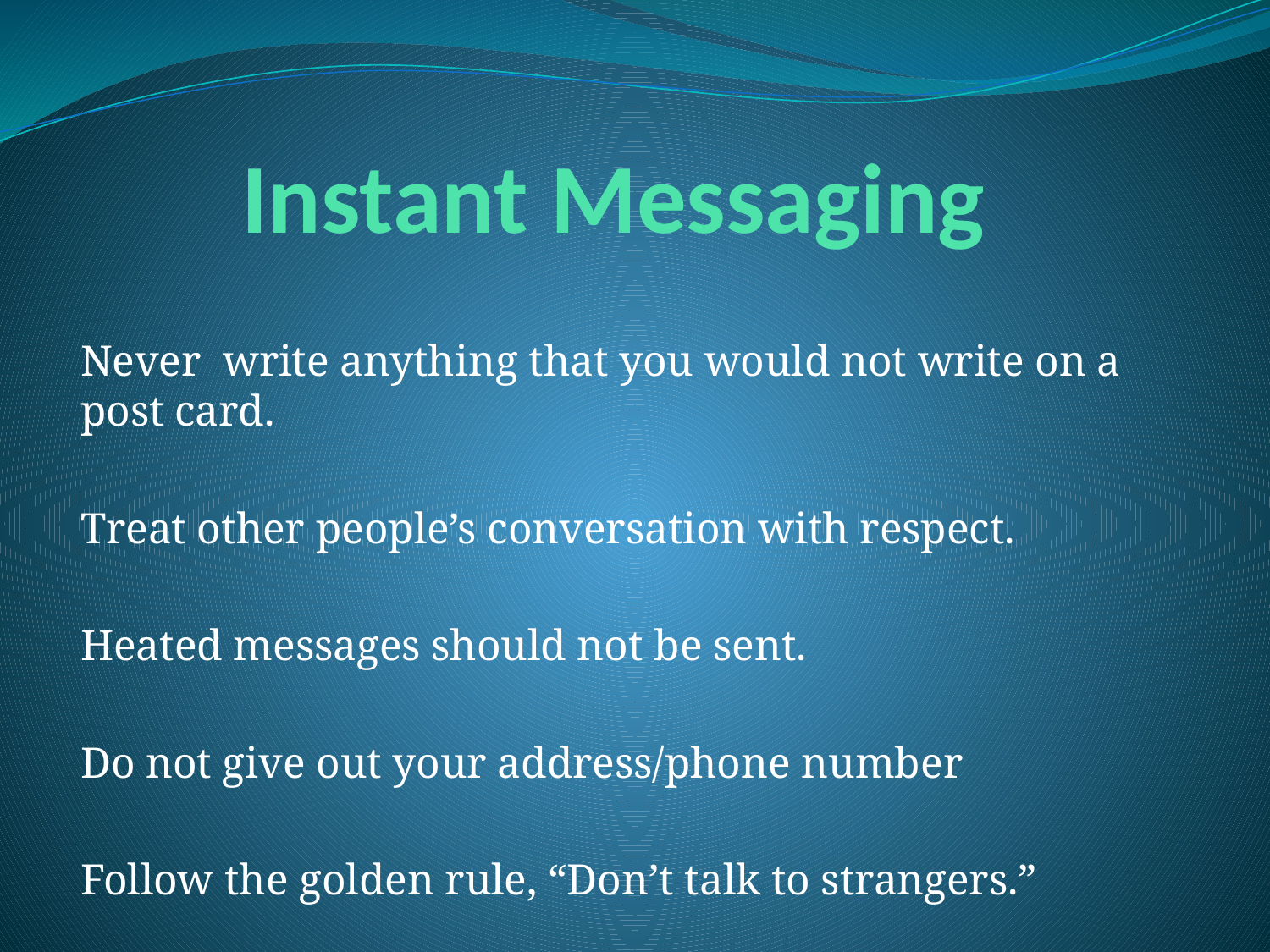

# Instant Messaging
Never  write anything that you would not write on a post card.

Treat other people’s conversation with respect.

Heated messages should not be sent.

Do not give out your address/phone number

Follow the golden rule, “Don’t talk to strangers.”